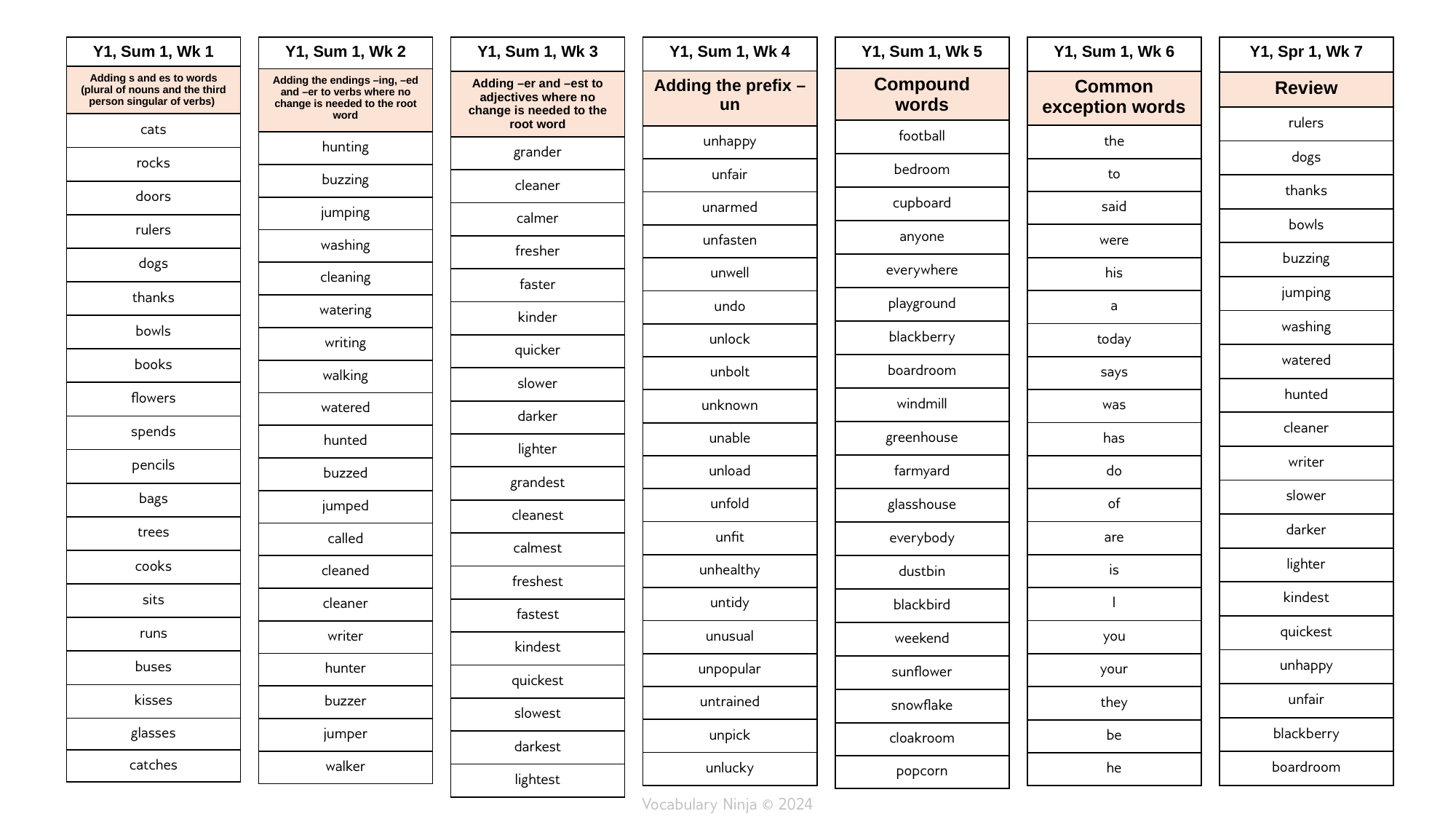

| Y1, Sum 1, Wk 2 |
| --- |
| Adding the endings –ing, –ed and –er to verbs where no change is needed to the root word |
| hunting |
| buzzing |
| jumping |
| washing |
| cleaning |
| watering |
| writing |
| walking |
| watered |
| hunted |
| buzzed |
| jumped |
| called |
| cleaned |
| cleaner |
| writer |
| hunter |
| buzzer |
| jumper |
| walker |
| Y1, Spr 1, Wk 7 |
| --- |
| Review |
| rulers |
| dogs |
| thanks |
| bowls |
| buzzing |
| jumping |
| washing |
| watered |
| hunted |
| cleaner |
| writer |
| slower |
| darker |
| lighter |
| kindest |
| quickest |
| unhappy |
| unfair |
| blackberry |
| boardroom |
| Y1, Sum 1, Wk 4 |
| --- |
| Adding the prefix –un |
| unhappy |
| unfair |
| unarmed |
| unfasten |
| unwell |
| undo |
| unlock |
| unbolt |
| unknown |
| unable |
| unload |
| unfold |
| unfit |
| unhealthy |
| untidy |
| unusual |
| unpopular |
| untrained |
| unpick |
| unlucky |
| Y1, Sum 1, Wk 3 |
| --- |
| Adding –er and –est to adjectives where no change is needed to the root word |
| grander |
| cleaner |
| calmer |
| fresher |
| faster |
| kinder |
| quicker |
| slower |
| darker |
| lighter |
| grandest |
| cleanest |
| calmest |
| freshest |
| fastest |
| kindest |
| quickest |
| slowest |
| darkest |
| lightest |
| Y1, Sum 1, Wk 5 |
| --- |
| Compound words |
| football |
| bedroom |
| cupboard |
| anyone |
| everywhere |
| playground |
| blackberry |
| boardroom |
| windmill |
| greenhouse |
| farmyard |
| glasshouse |
| everybody |
| dustbin |
| blackbird |
| weekend |
| sunflower |
| snowflake |
| cloakroom |
| popcorn |
| Y1, Sum 1, Wk 6 |
| --- |
| Common exception words |
| the |
| to |
| said |
| were |
| his |
| a |
| today |
| says |
| was |
| has |
| do |
| of |
| are |
| is |
| I |
| you |
| your |
| they |
| be |
| he |
| Y1, Sum 1, Wk 1 |
| --- |
| Adding s and es to words (plural of nouns and the third person singular of verbs) |
| cats |
| rocks |
| doors |
| rulers |
| dogs |
| thanks |
| bowls |
| books |
| flowers |
| spends |
| pencils |
| bags |
| trees |
| cooks |
| sits |
| runs |
| buses |
| kisses |
| glasses |
| catches |
Vocabulary Ninja © 2024